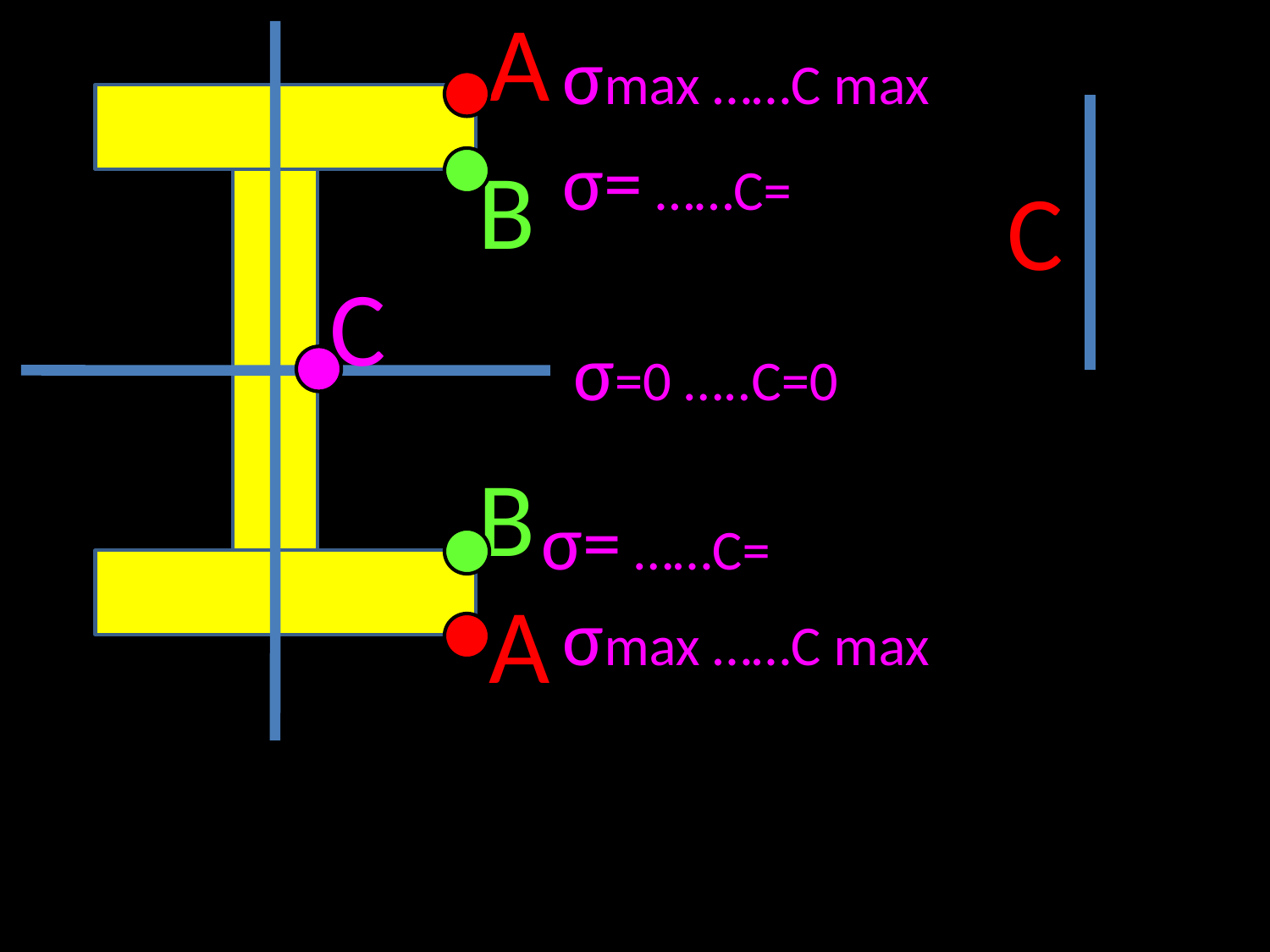

A
σmax ……C max

σ= ……C=
B

C
C

σ=0 …..C=0

B
σ= ……C=

A
σmax ……C max